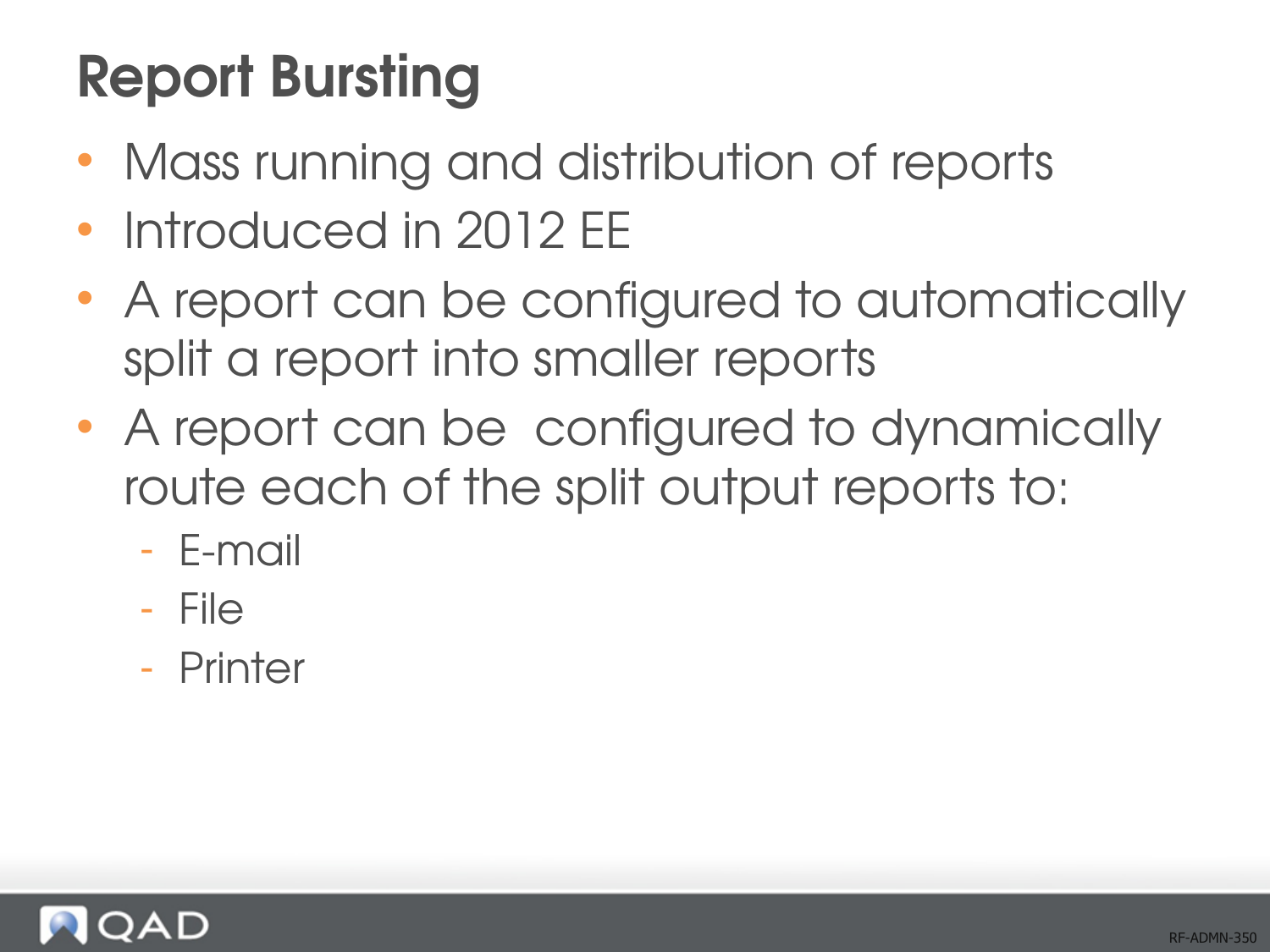

# Report Bursting
Mass running and distribution of reports
Introduced in 2012 EE
A report can be configured to automatically split a report into smaller reports
A report can be  configured to dynamically route each of the split output reports to:
E-mail
File
Printer

RF-ADMN-350